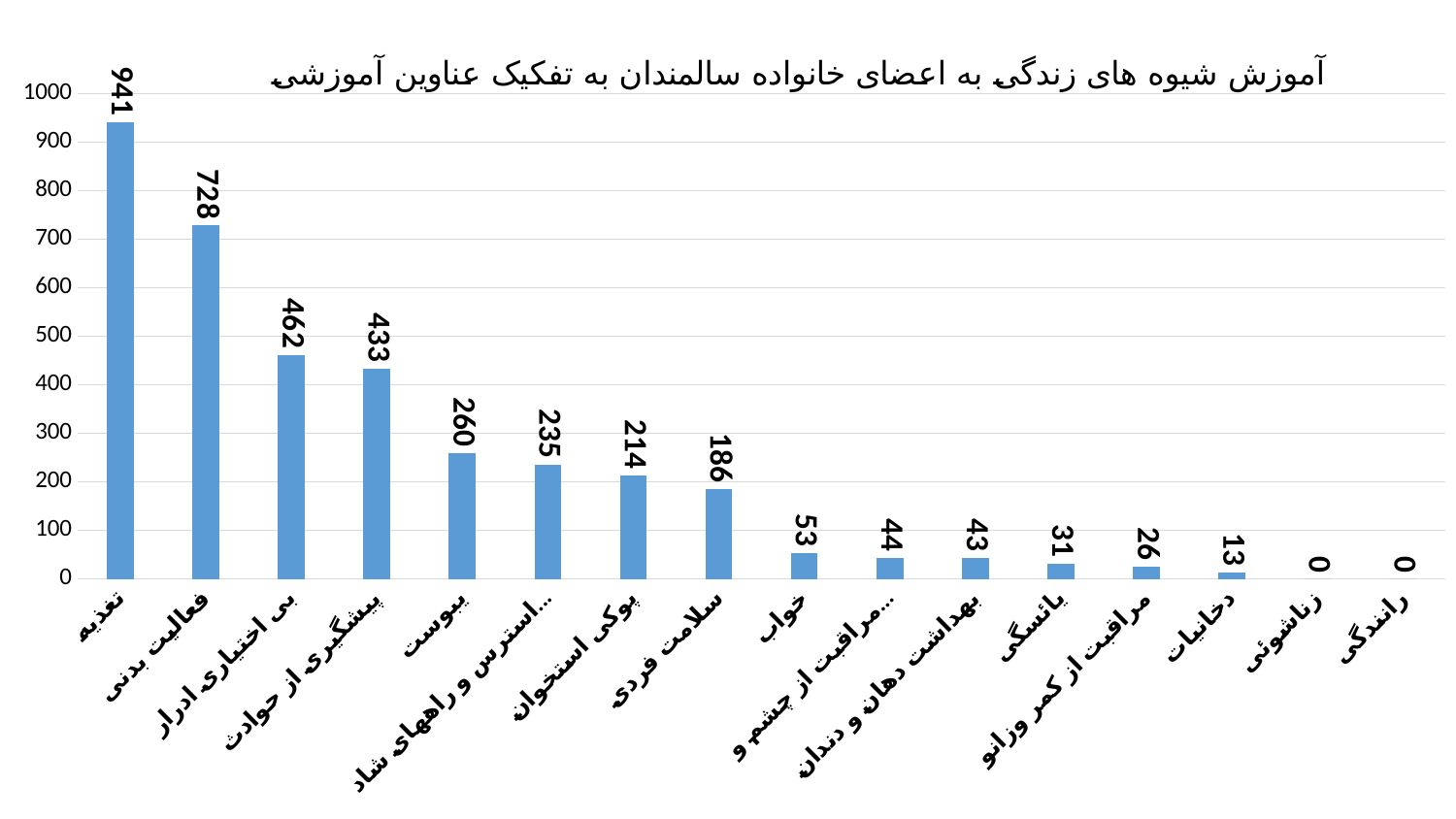

### Chart: آموزش شیوه های زندگی به اعضای خانواده سالمندان به تفکیک عناوین آموزشی

| Category |  |
|---|---|
| تغذیه | 941.0 |
| فعالیت بدنی | 728.0 |
| بی اختیاری ادرار | 462.0 |
| پیشگیری از حوادث | 433.0 |
| یبوست | 260.0 |
| استرس و راههای شاد زیستن | 235.0 |
| پوکی استخوان | 214.0 |
| سلامت فردی | 186.0 |
| خواب | 53.0 |
| مراقبت از چشم و گوش | 44.0 |
| بهداشت دهان و دندان | 43.0 |
| یائسگی | 31.0 |
| مراقبت از کمر وزانو | 26.0 |
| دخانیات | 13.0 |
| زناشوئی | 0.0 |
| رانندگی | 0.0 |